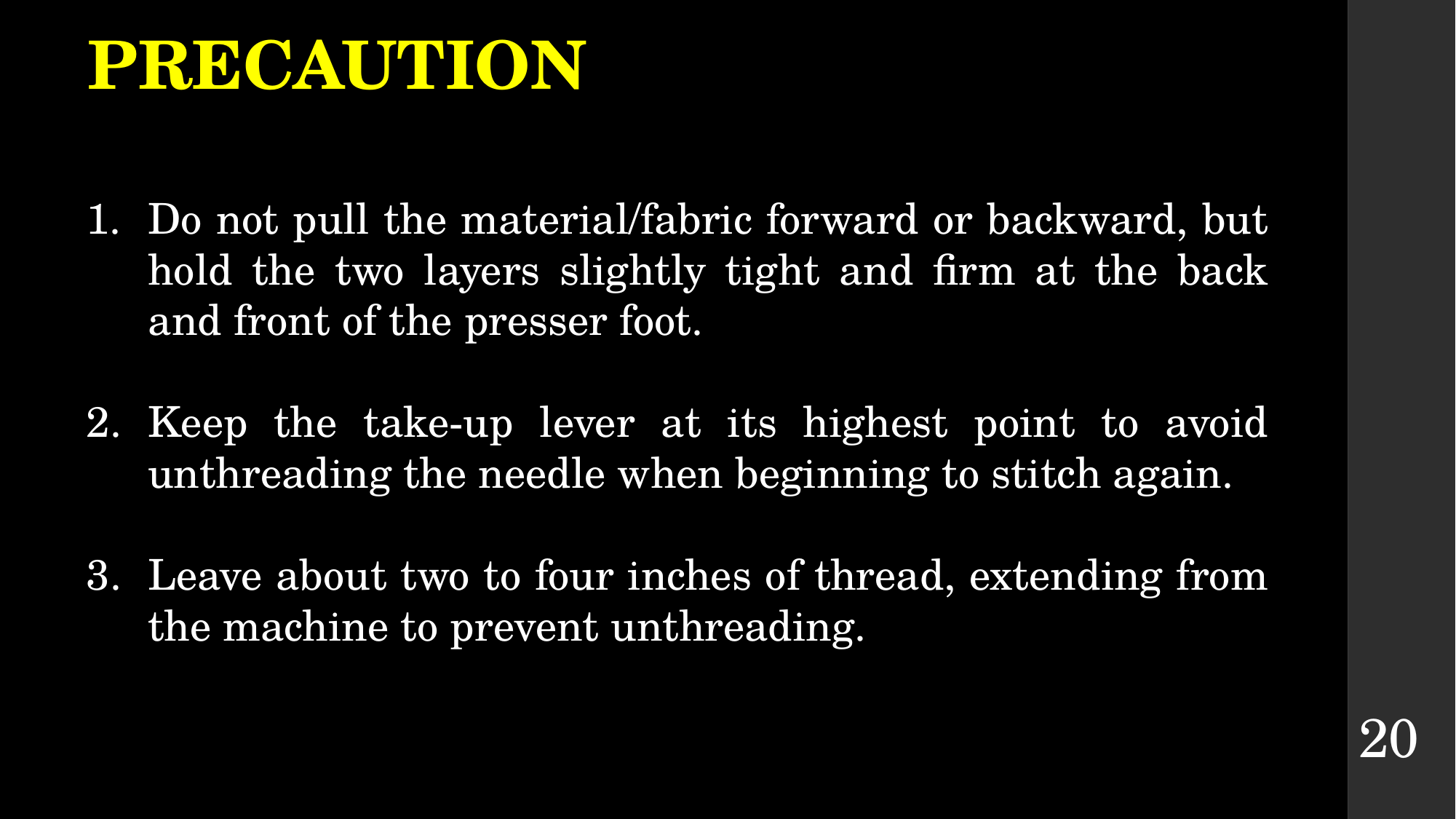

# PRECAUTION
Do not pull the material/fabric forward or backward, but hold the two layers slightly tight and firm at the back and front of the presser foot.

Keep the take-up lever at its highest point to avoid unthreading the needle when beginning to stitch again.

Leave about two to four inches of thread, extending from the machine to prevent unthreading.
20